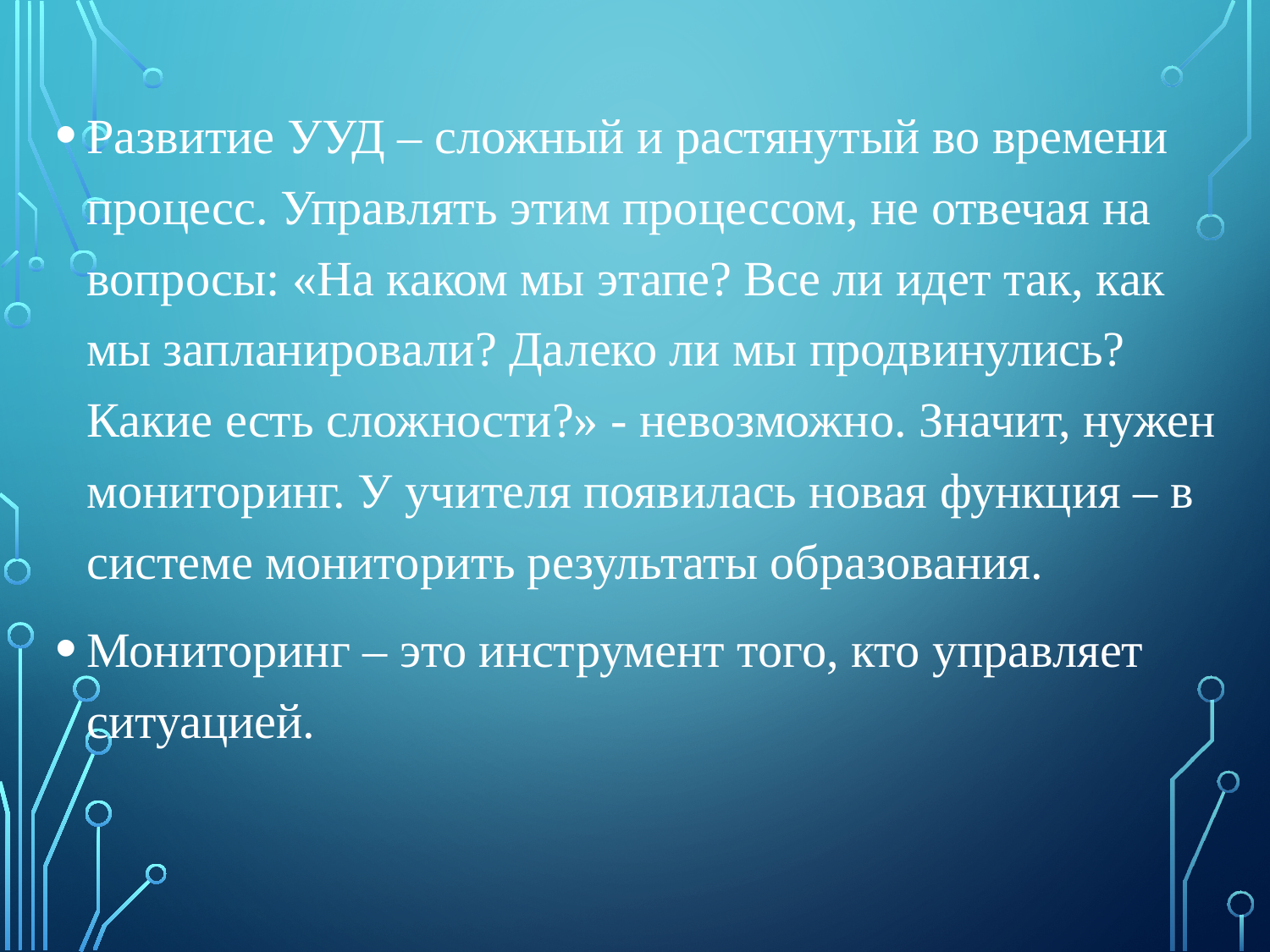

Развитие УУД – сложный и растянутый во времени процесс. Управлять этим процессом, не отвечая на вопросы: «На каком мы этапе? Все ли идет так, как мы запланировали? Далеко ли мы продвинулись? Какие есть сложности?» - невозможно. Значит, нужен мониторинг. У учителя появилась новая функция – в системе мониторить результаты образования.
Мониторинг – это инструмент того, кто управляет ситуацией.